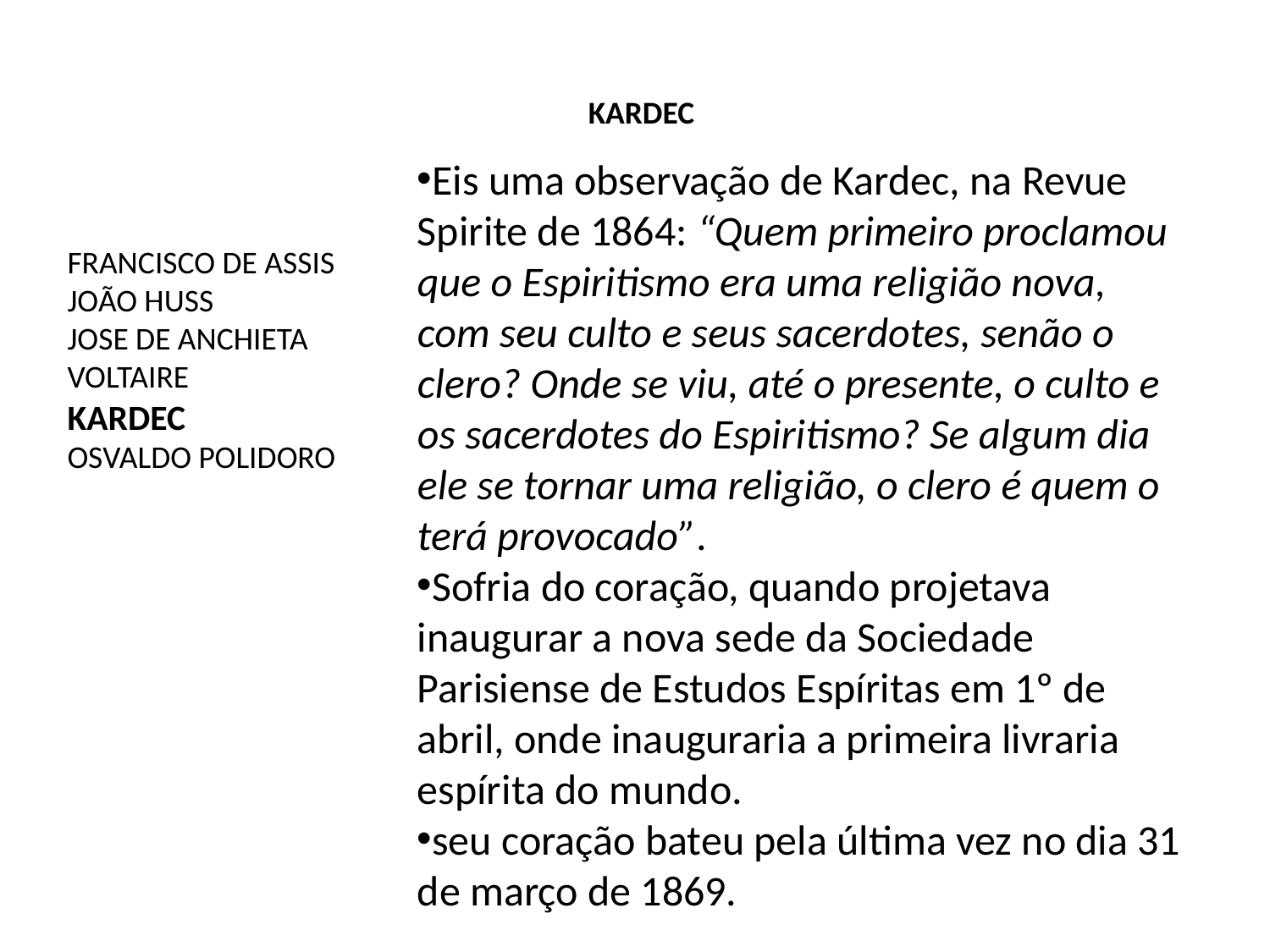

KARDEC
Eis uma observação de Kardec, na Revue Spirite de 1864: “Quem primeiro proclamou que o Espiritismo era uma religião nova, com seu culto e seus sacerdotes, senão o clero? Onde se viu, até o presente, o culto e os sacerdotes do Espiritismo? Se algum dia ele se tornar uma religião, o clero é quem o terá provocado”.
Sofria do coração, quando projetava inaugurar a nova sede da Sociedade Parisiense de Estudos Espíritas em 1º de abril, onde inauguraria a primeira livraria espírita do mundo.
seu coração bateu pela última vez no dia 31 de março de 1869.
FRANCISCO DE ASSIS
JOÃO HUSS
JOSE DE ANCHIETA
VOLTAIRE
KARDEC
OSVALDO POLIDORO